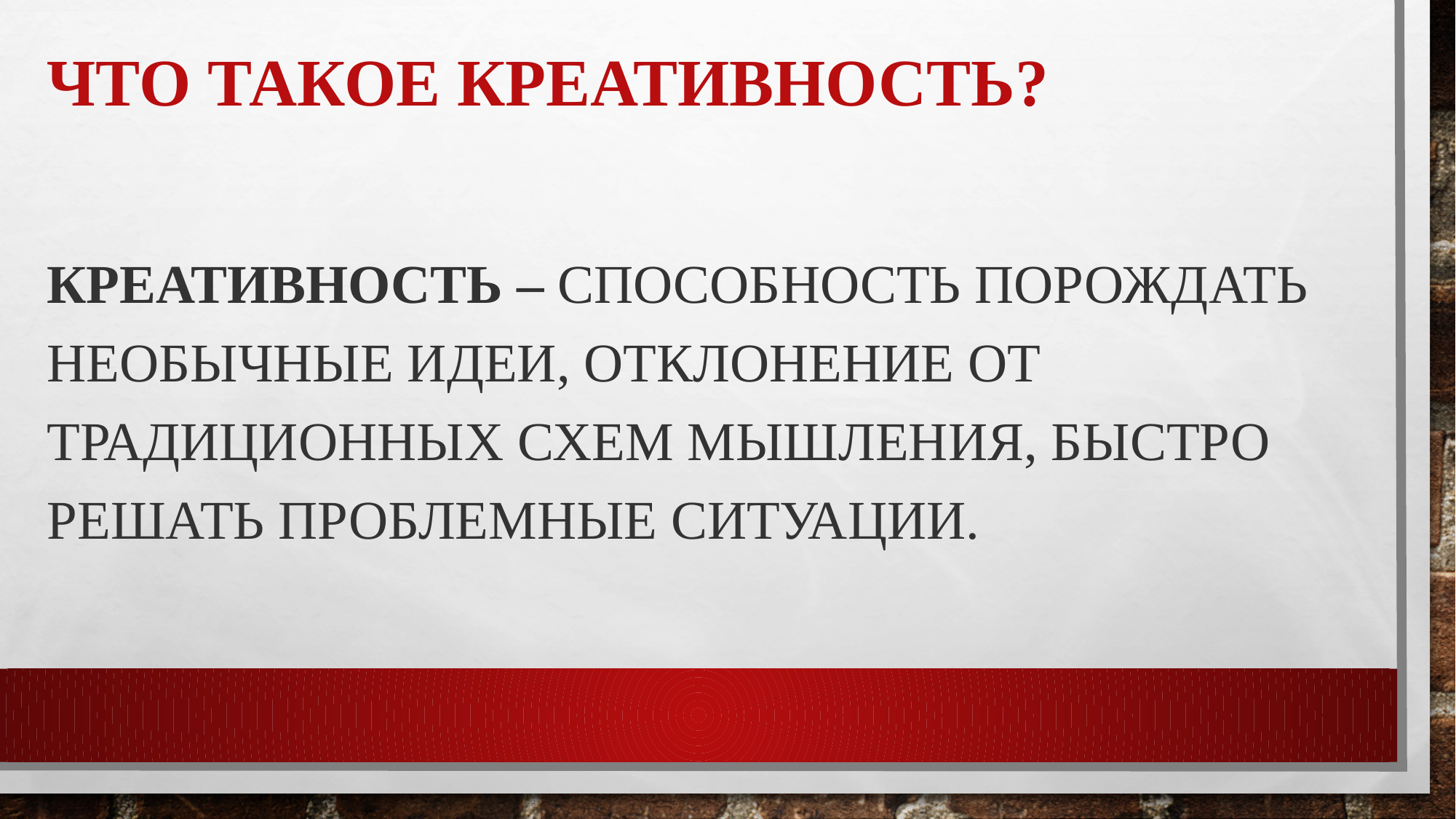

# Что такое креативность?
Креативность – способность порождать необычные идеи, отклонение от традиционных схем мышления, быстро решать проблемные ситуации.